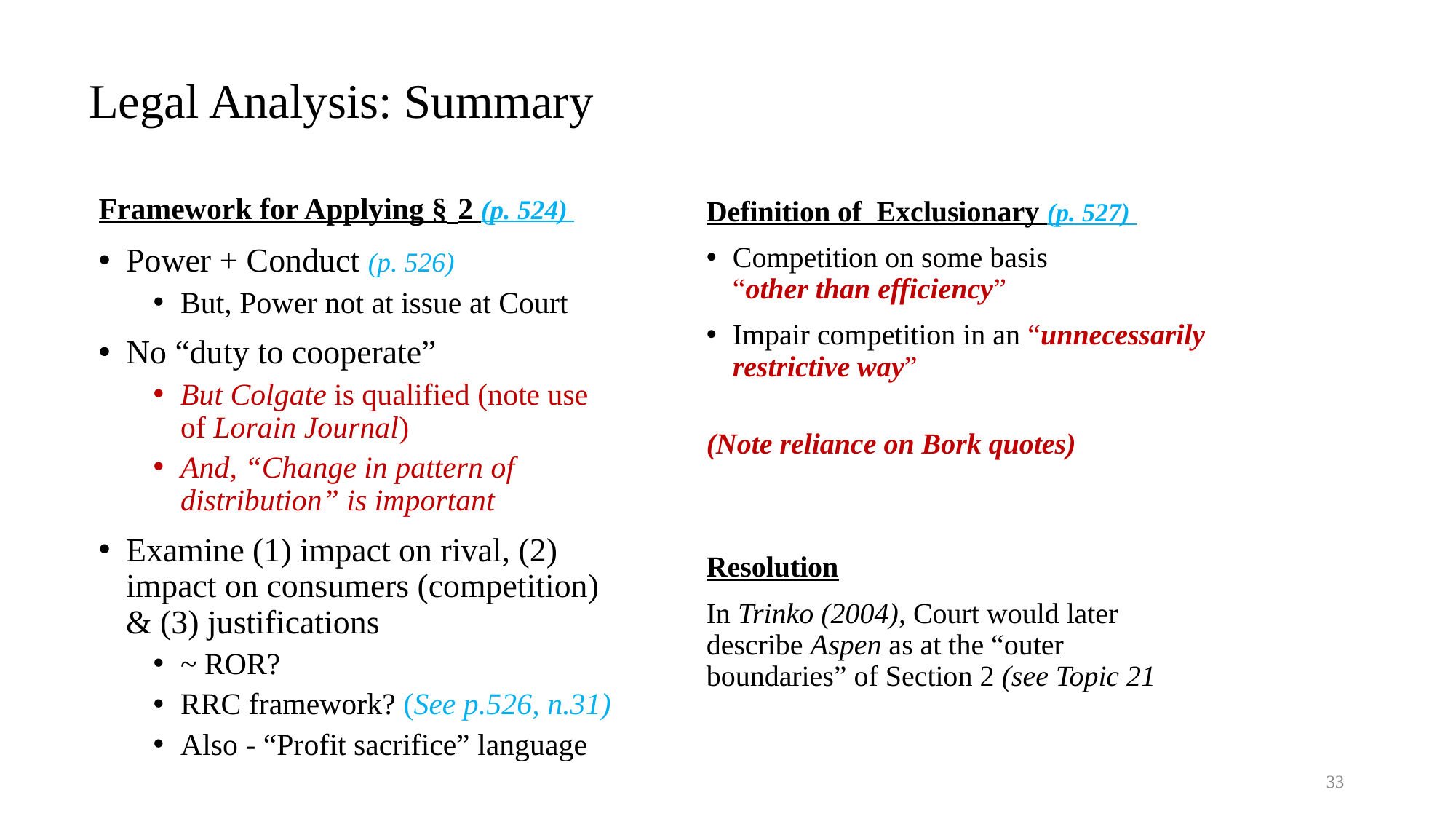

# Legal Analysis: Summary
Framework for Applying § 2 (p. 524)
Power + Conduct (p. 526)
But, Power not at issue at Court
No “duty to cooperate”
But Colgate is qualified (note use of Lorain Journal)
And, “Change in pattern of distribution” is important
Examine (1) impact on rival, (2) impact on consumers (competition) & (3) justifications
~ ROR?
RRC framework? (See p.526, n.31)
Also - “Profit sacrifice” language
Definition of  Exclusionary (p. 527)
Competition on some basis
“other than efficiency”
Impair competition in an “unnecessarily restrictive way”
(Note reliance on Bork quotes)

Resolution
In Trinko (2004), Court would later describe Aspen as at the “outer boundaries” of Section 2 (see Topic 21
33